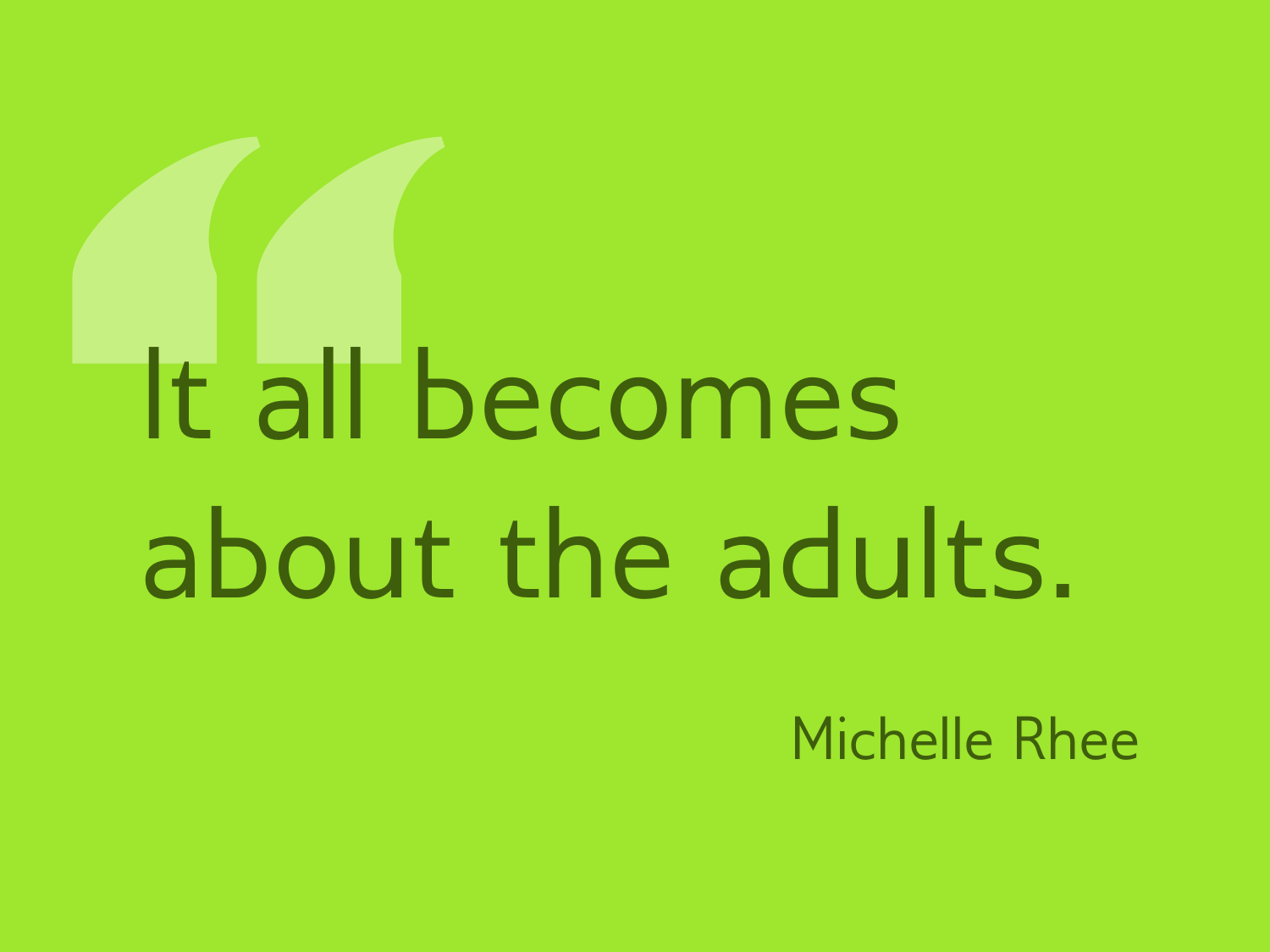

“
It all becomes about the adults.
Michelle Rhee